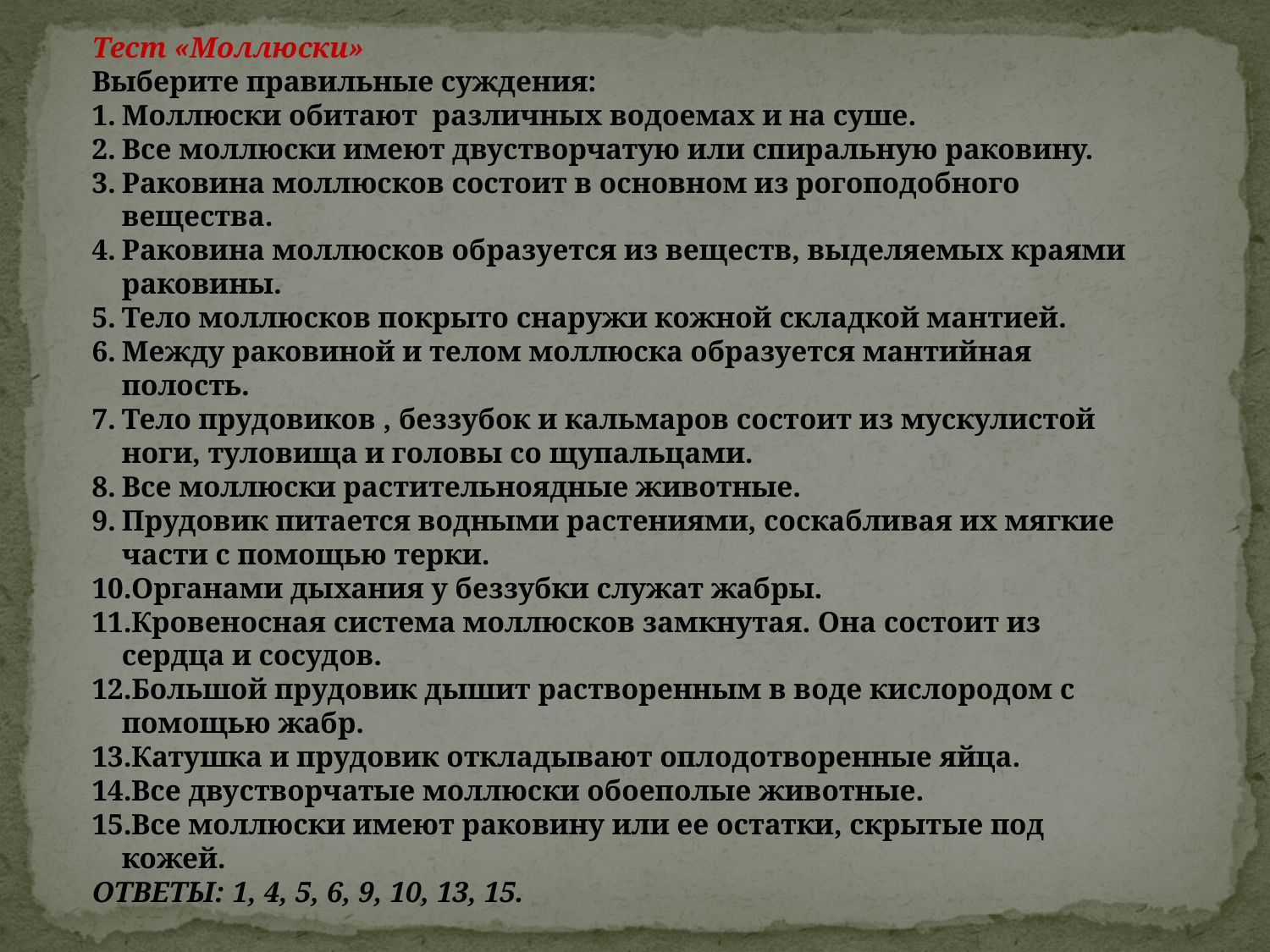

Тест «Моллюски»
Выберите правильные суждения:
Моллюски обитают  различных водоемах и на суше.
Все моллюски имеют двустворчатую или спиральную раковину.
Раковина моллюсков состоит в основном из рогоподобного вещества.
Раковина моллюсков образуется из веществ, выделяемых краями раковины.
Тело моллюсков покрыто снаружи кожной складкой мантией.
Между раковиной и телом моллюска образуется мантийная полость.
Тело прудовиков , беззубок и кальмаров состоит из мускулистой ноги, туловища и головы со щупальцами.
Все моллюски растительноядные животные.
Прудовик питается водными растениями, соскабливая их мягкие части с помощью терки.
Органами дыхания у беззубки служат жабры.
Кровеносная система моллюсков замкнутая. Она состоит из  сердца и сосудов.
Большой прудовик дышит растворенным в воде кислородом с помощью жабр.
Катушка и прудовик откладывают оплодотворенные яйца.
Все двустворчатые моллюски обоеполые животные.
Все моллюски имеют раковину или ее остатки, скрытые под кожей.
ОТВЕТЫ: 1, 4, 5, 6, 9, 10, 13, 15.